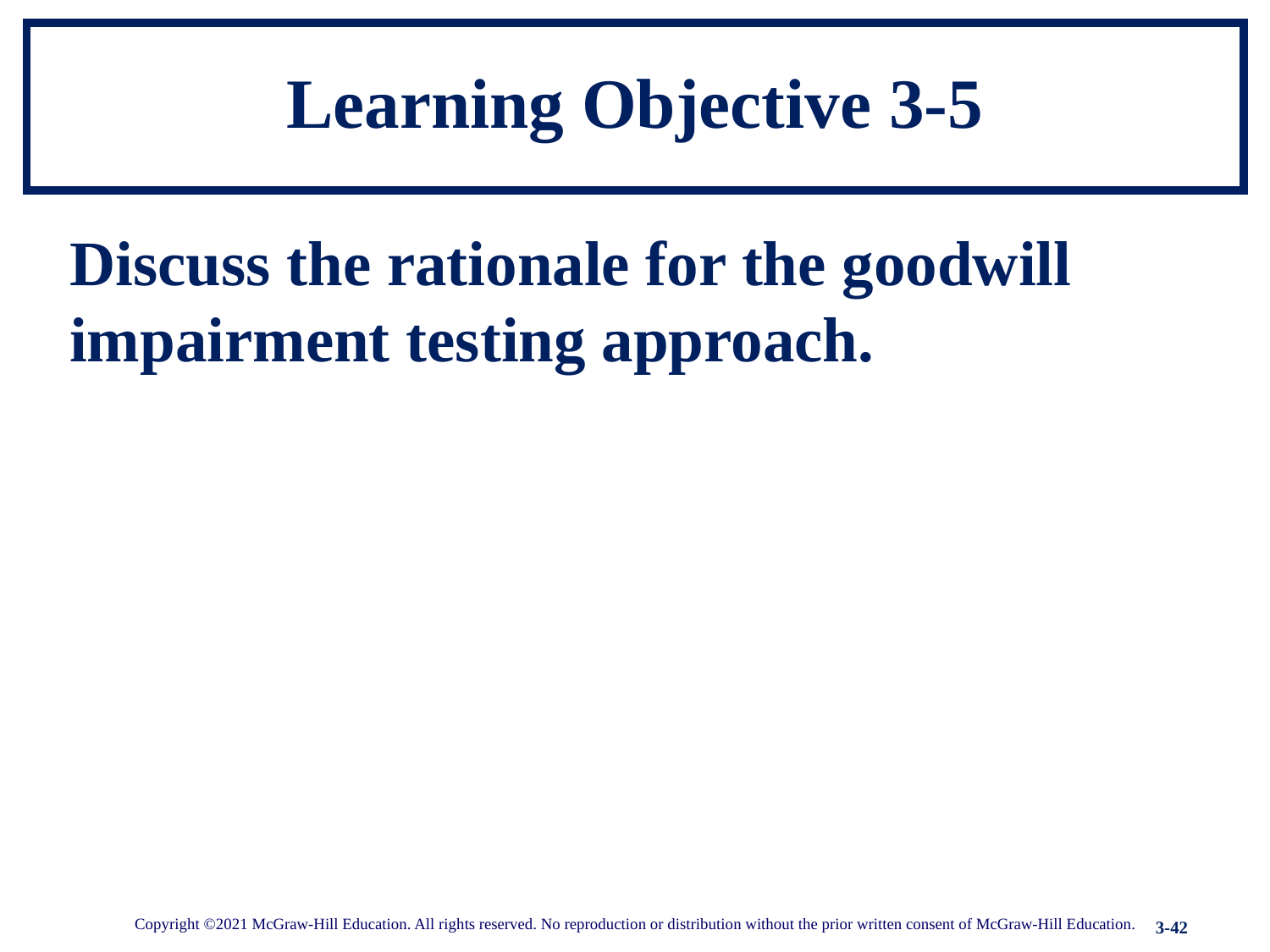

# Learning Objective 3-5
Discuss the rationale for the goodwill impairment testing approach.
Copyright ©2021 McGraw-Hill Education. All rights reserved. No reproduction or distribution without the prior written consent of McGraw-Hill Education.
3-42